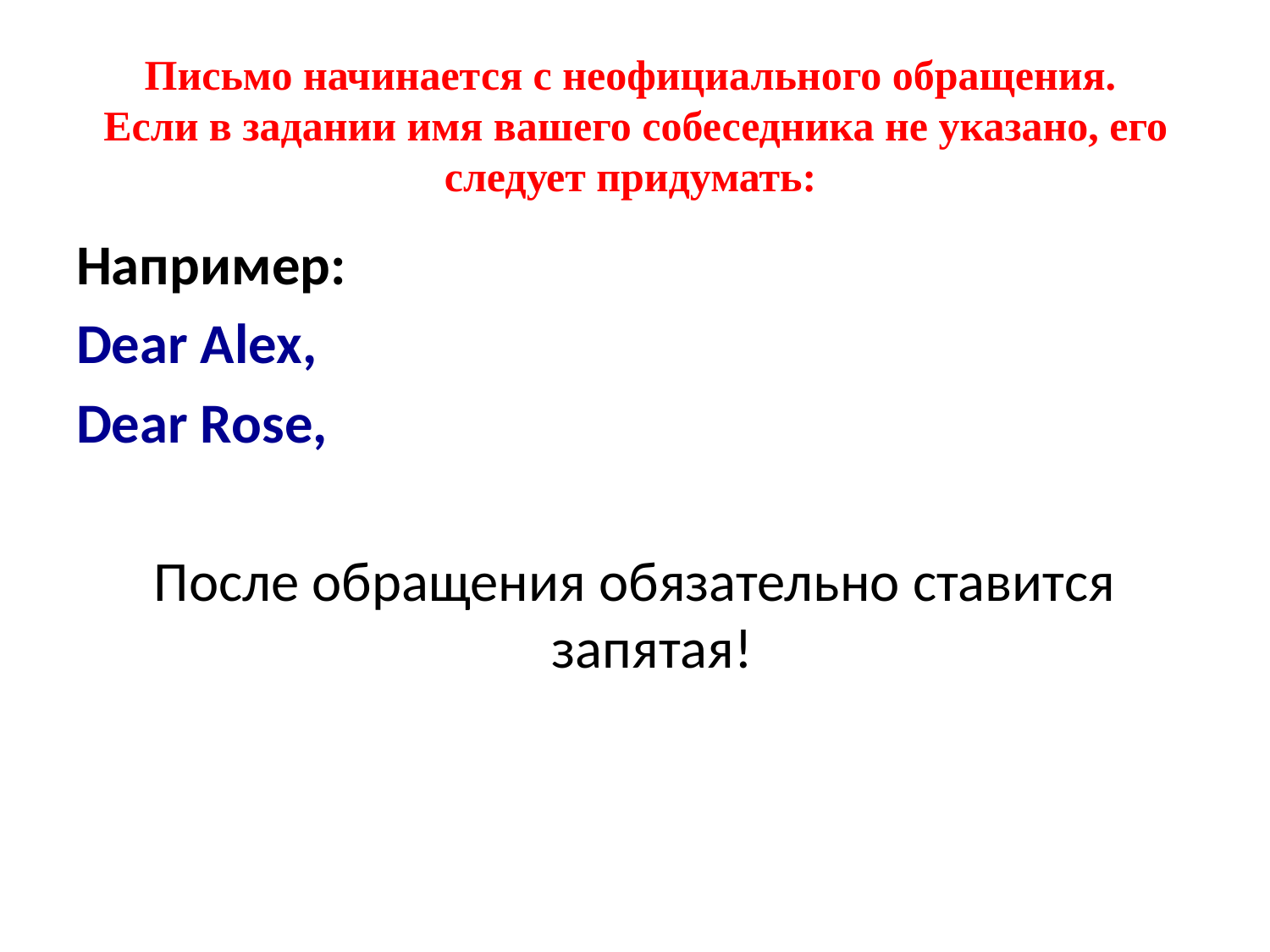

# Письмо начинается с неофициального обращения. Если в задании имя вашего собеседника не указано, его следует придумать:
Например:
Dear Alex,
Dear Rose,

После обращения обязательно ставится запятая!